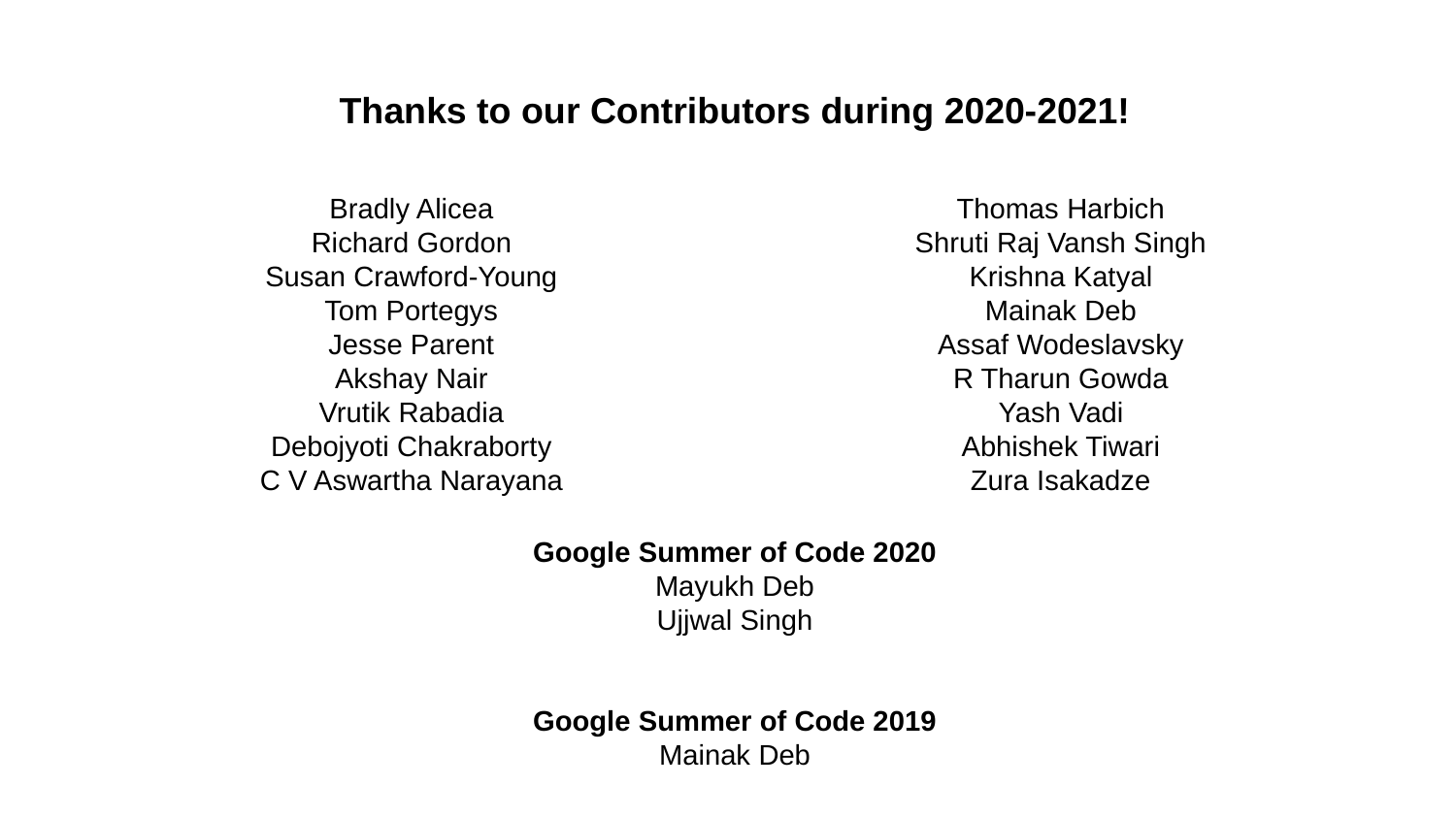

Thanks to our Contributors during 2020-2021!
Bradly Alicea
Richard Gordon
Susan Crawford-Young
Tom Portegys
Jesse Parent
Akshay Nair
Vrutik Rabadia
Debojyoti Chakraborty
C V Aswartha Narayana
Thomas Harbich
Shruti Raj Vansh Singh
Krishna Katyal
Mainak Deb
Assaf Wodeslavsky
R Tharun Gowda
Yash Vadi
Abhishek Tiwari
Zura Isakadze
Google Summer of Code 2020
Mayukh Deb
Ujjwal Singh

Google Summer of Code 2019
Mainak Deb